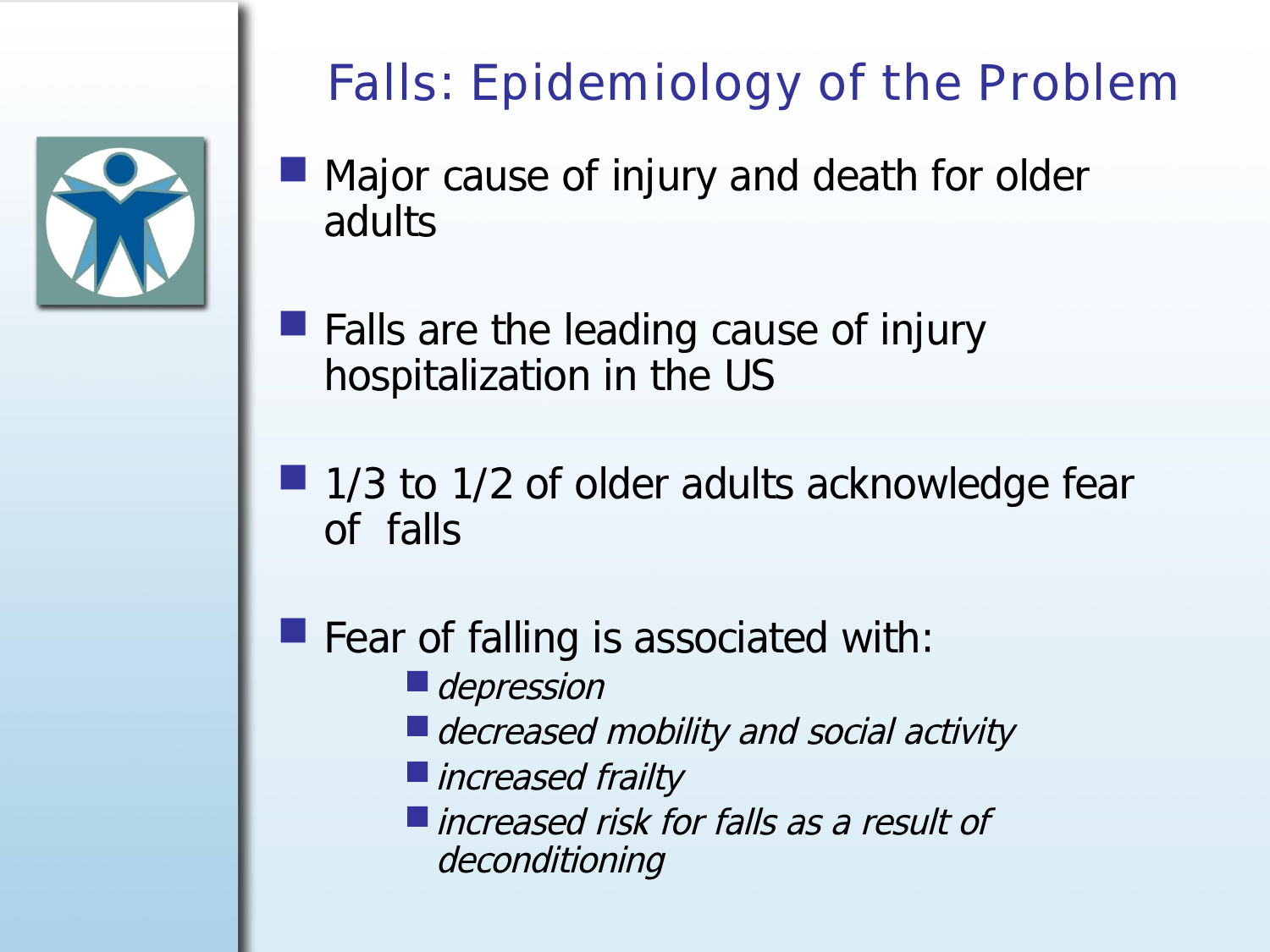

# Falls: Epidemiology of the Problem
Major cause of injury and death for older adults

Falls are the leading cause of injury hospitalization in the US

1/3 to 1/2 of older adults acknowledge fear of  falls

Fear of falling is associated with:
depression
decreased mobility and social activity
increased frailty
increased risk for falls as a result of deconditioning